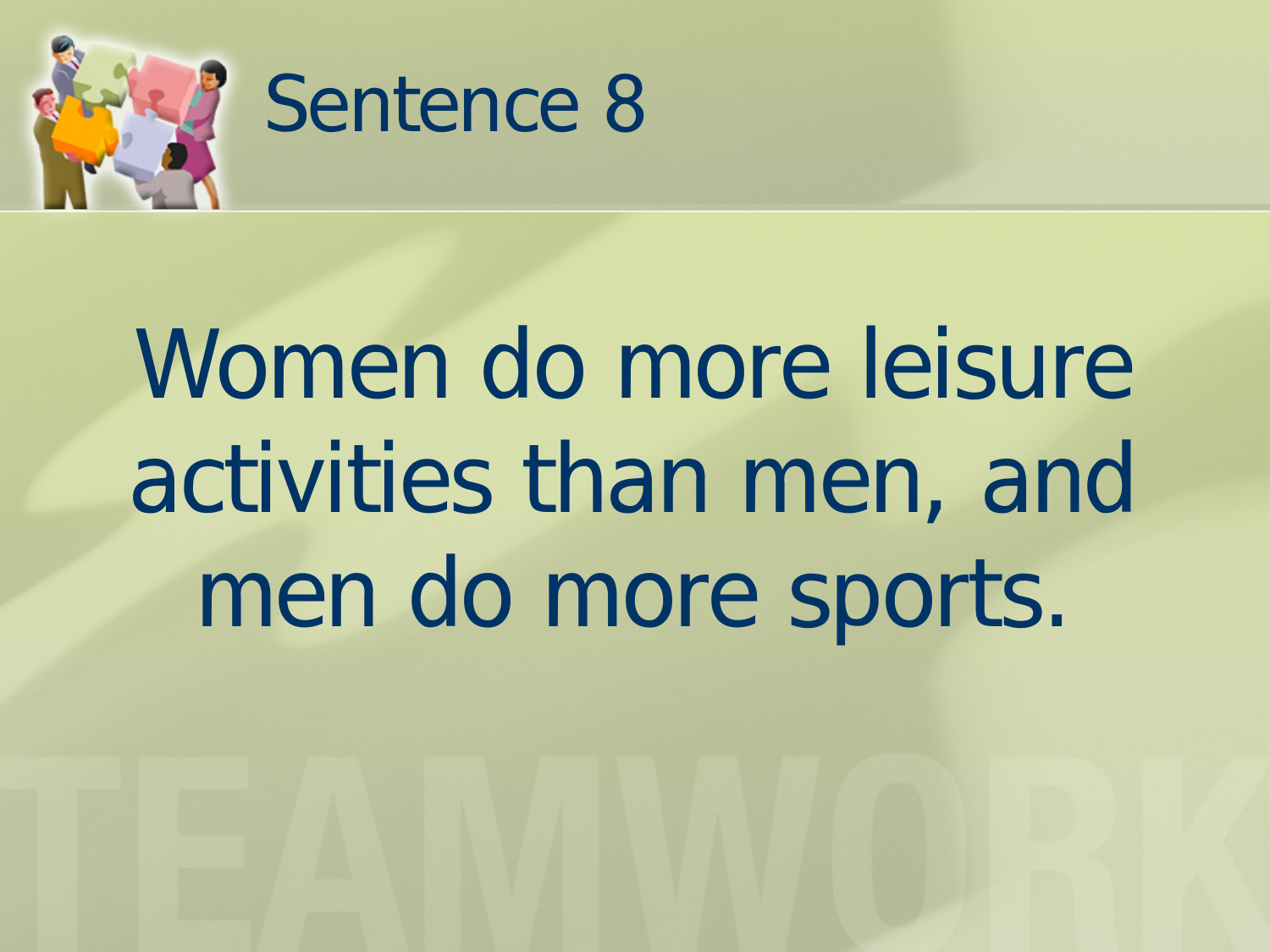

# Sentence 8
Women do more leisure activities than men, and men do more sports.